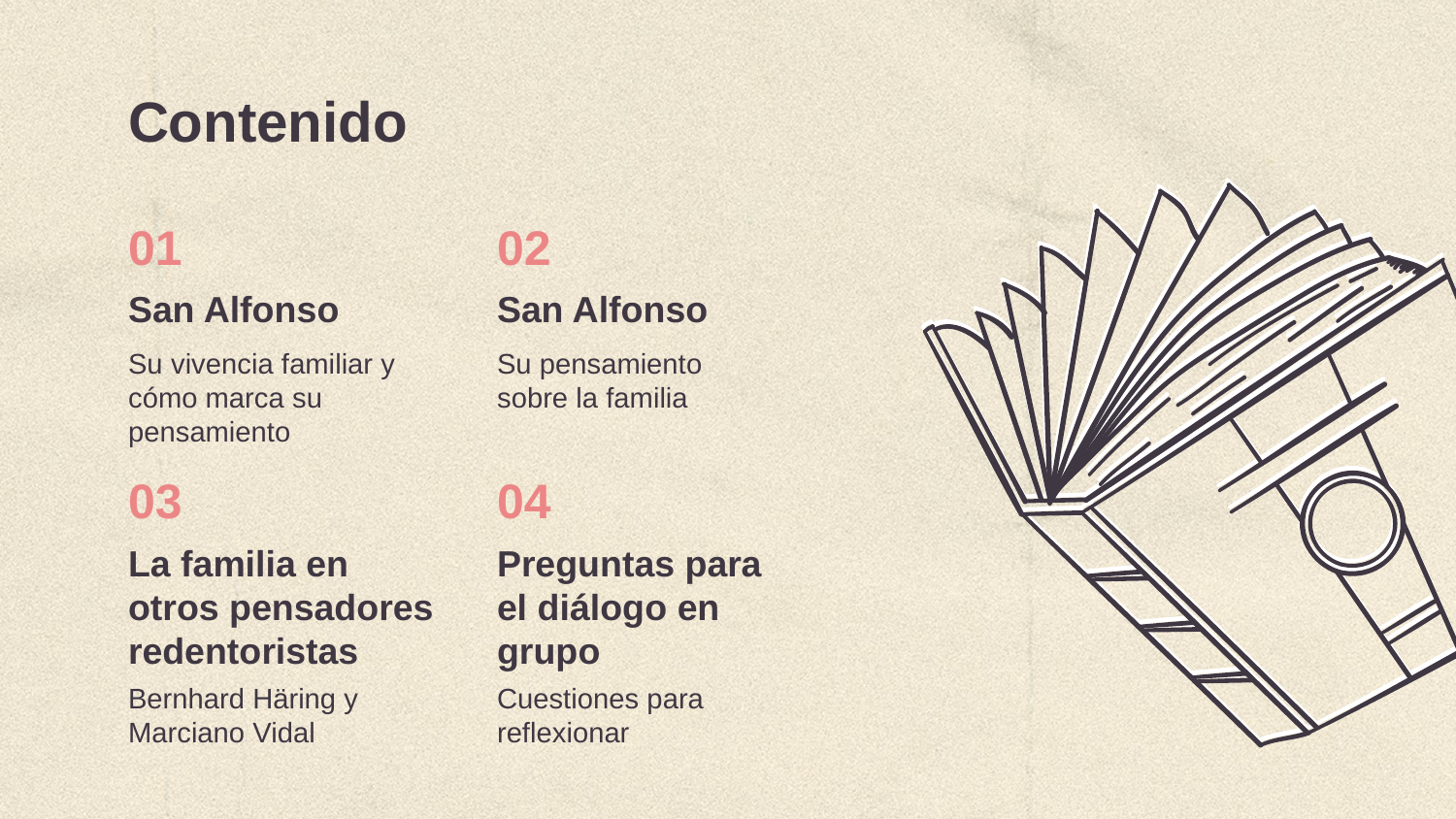

# Contenido

01
02
San Alfonso
San Alfonso
Su vivencia familiar y cómo marca su pensamiento
Su pensamiento sobre la familia
03
04
Preguntas para el diálogo en grupo
La familia en otros pensadores redentoristas
Bernhard Häring y Marciano Vidal
Cuestiones para reflexionar